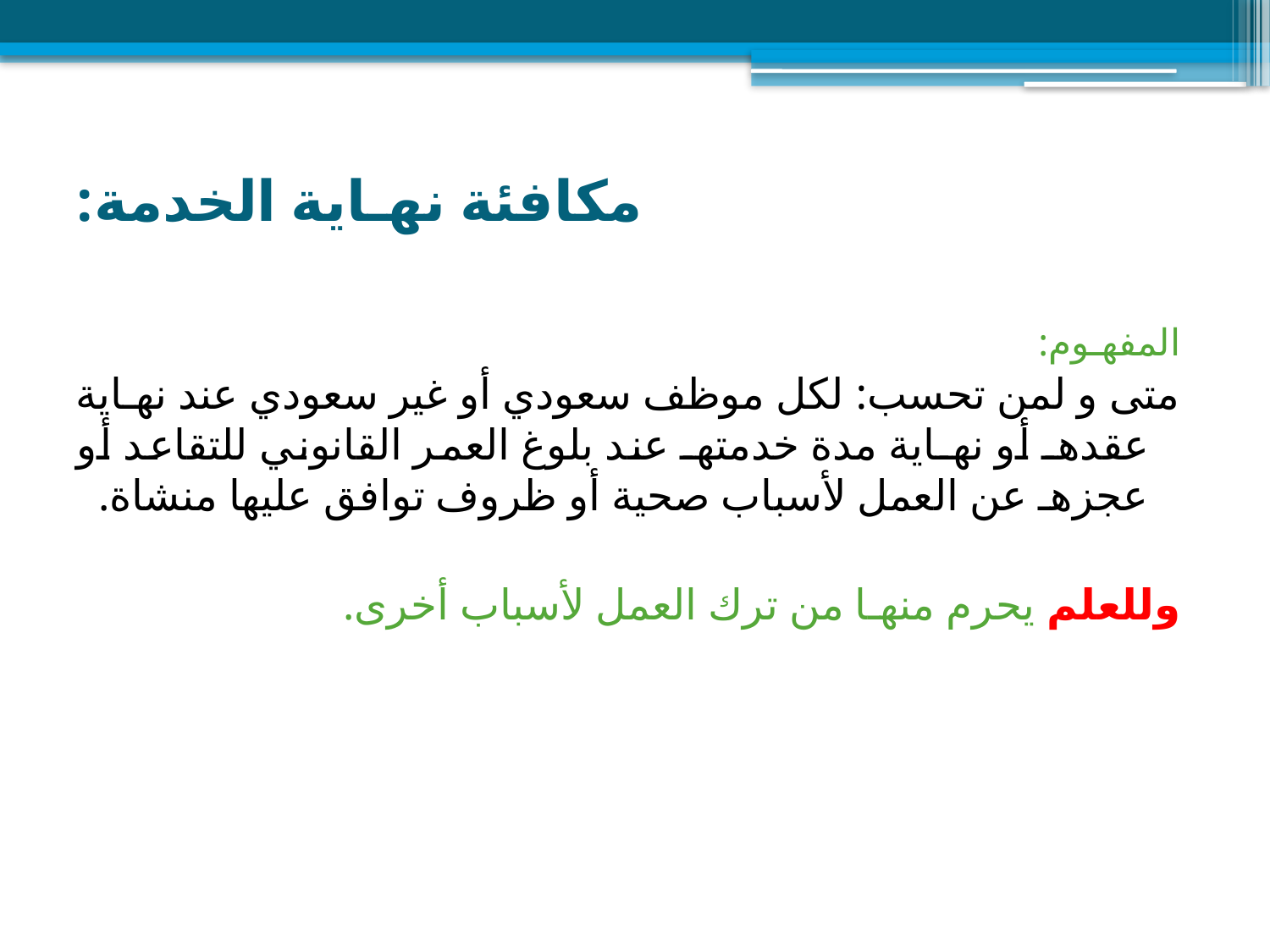

# مكافئة نهـاية الخدمة:
المفهـوم:
متى و لمن تحسب: لكل موظف سعودي أو غير سعودي عند نهـاية عقدهـ أو نهـاية مدة خدمتهـ عند بلوغ العمر القانوني للتقاعد أو عجزهـ عن العمل لأسباب صحية أو ظروف توافق عليها منشاة.

وللعلم يحرم منهـا من ترك العمل لأسباب أخرى.